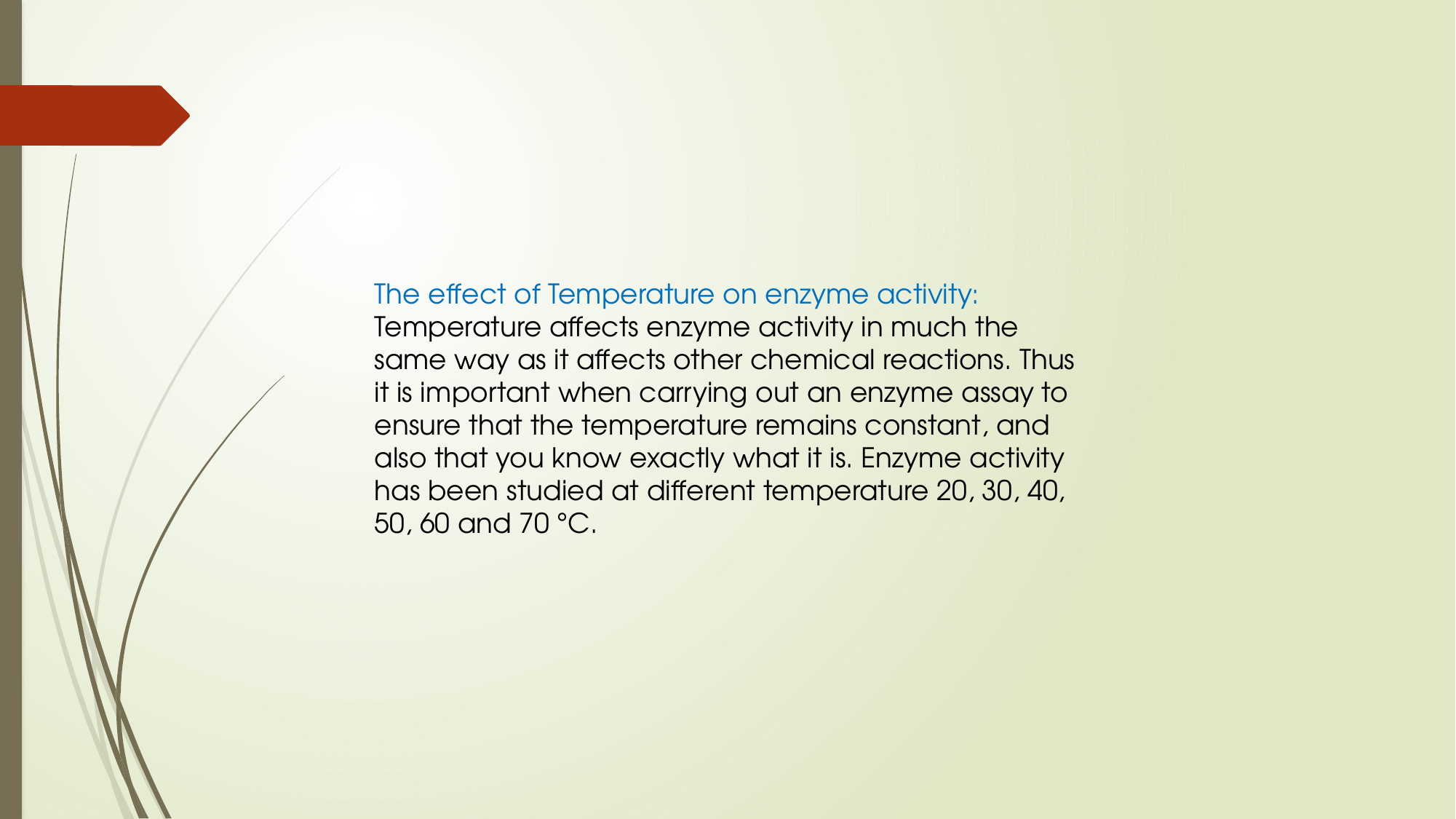

The effect of Temperature on enzyme activity:
Temperature affects enzyme activity in much the same way as it affects other chemical reactions. Thus it is important when carrying out an enzyme assay to ensure that the temperature remains constant, and also that you know exactly what it is. Enzyme activity has been studied at different temperature 20, 30, 40, 50, 60 and 70 °C.